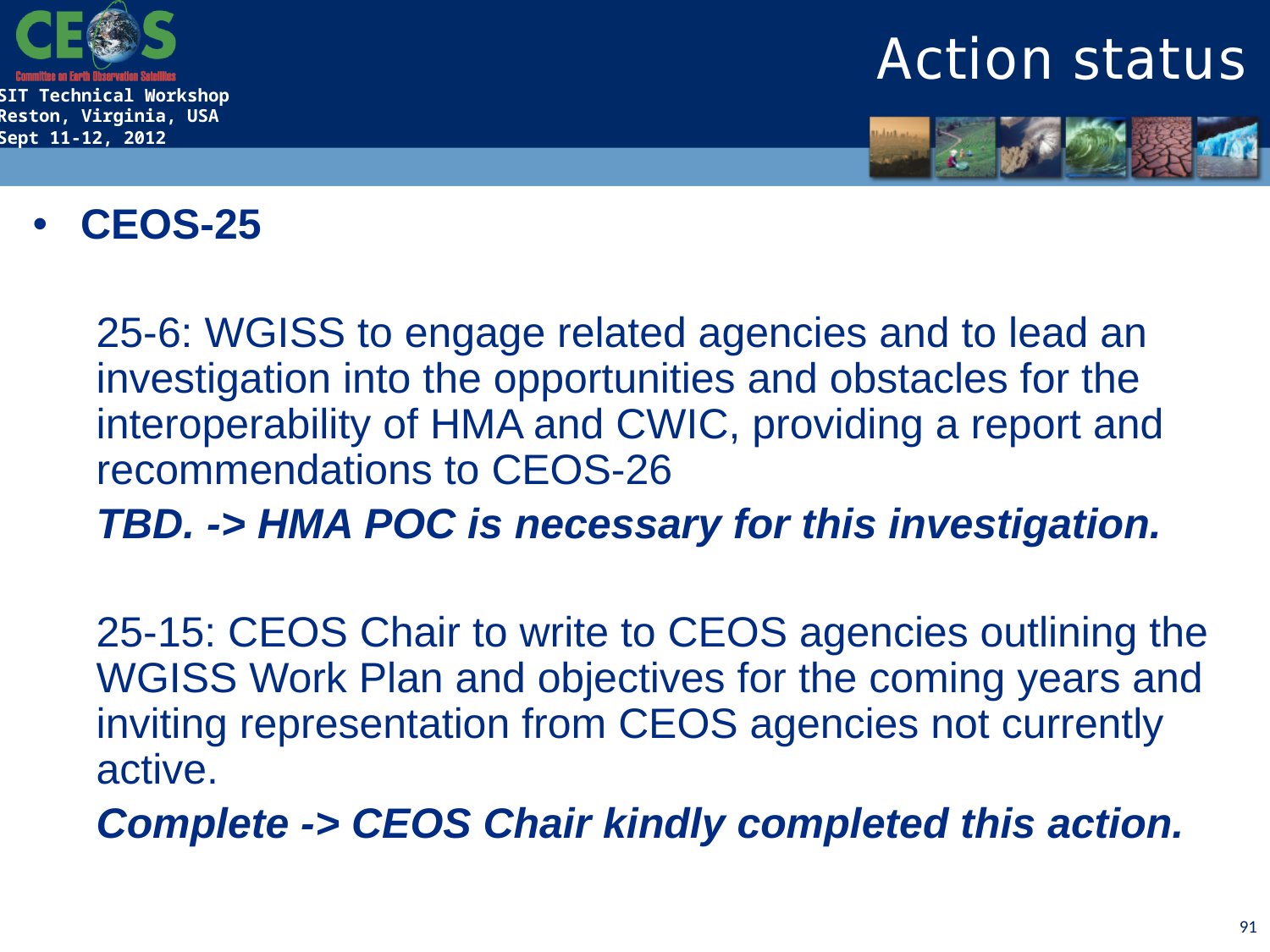

Action status
CEOS-25

25-6: WGISS to engage related agencies and to lead an investigation into the opportunities and obstacles for the interoperability of HMA and CWIC, providing a report and recommendations to CEOS-26
TBD. -> HMA POC is necessary for this investigation.

25-15: CEOS Chair to write to CEOS agencies outlining the WGISS Work Plan and objectives for the coming years and inviting representation from CEOS agencies not currently active.
Complete -> CEOS Chair kindly completed this action.
91